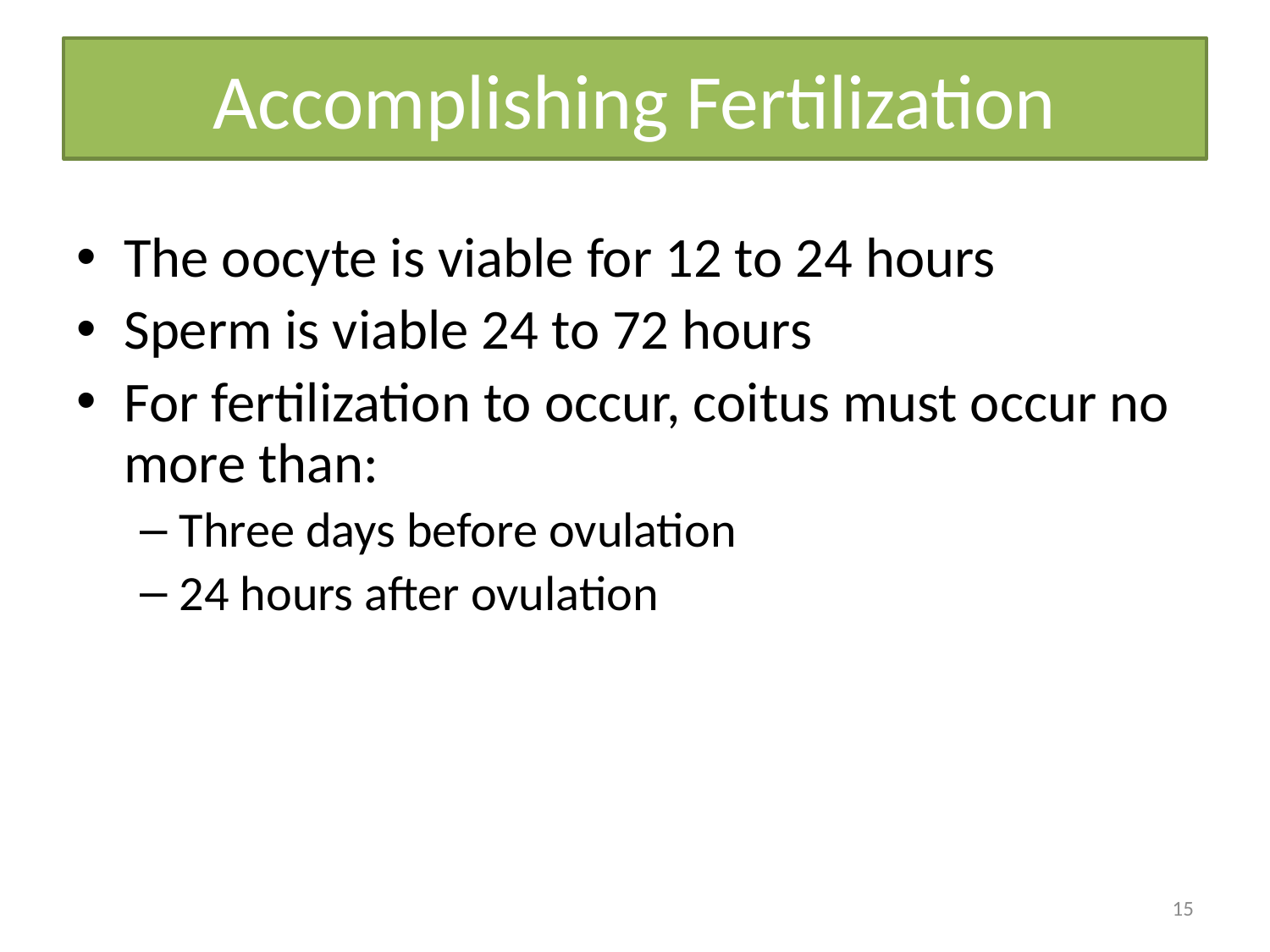

# Accomplishing Fertilization
The oocyte is viable for 12 to 24 hours
Sperm is viable 24 to 72 hours
For fertilization to occur, coitus must occur no more than:
Three days before ovulation
24 hours after ovulation
15